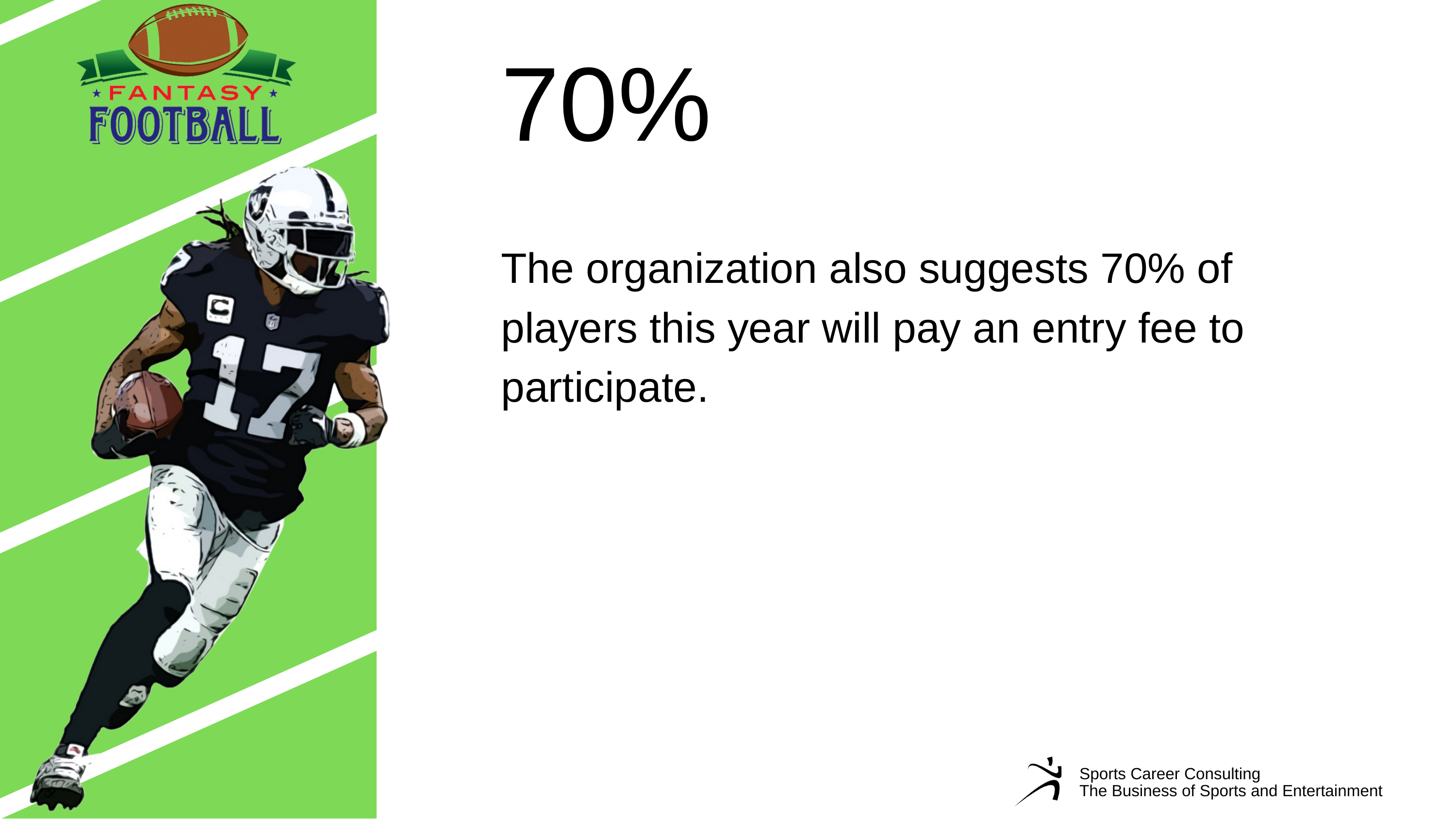

70%

The organization also suggests 70% of players this year will pay an entry fee to participate.

Sports Career Consulting
The Business of Sports and Entertainment